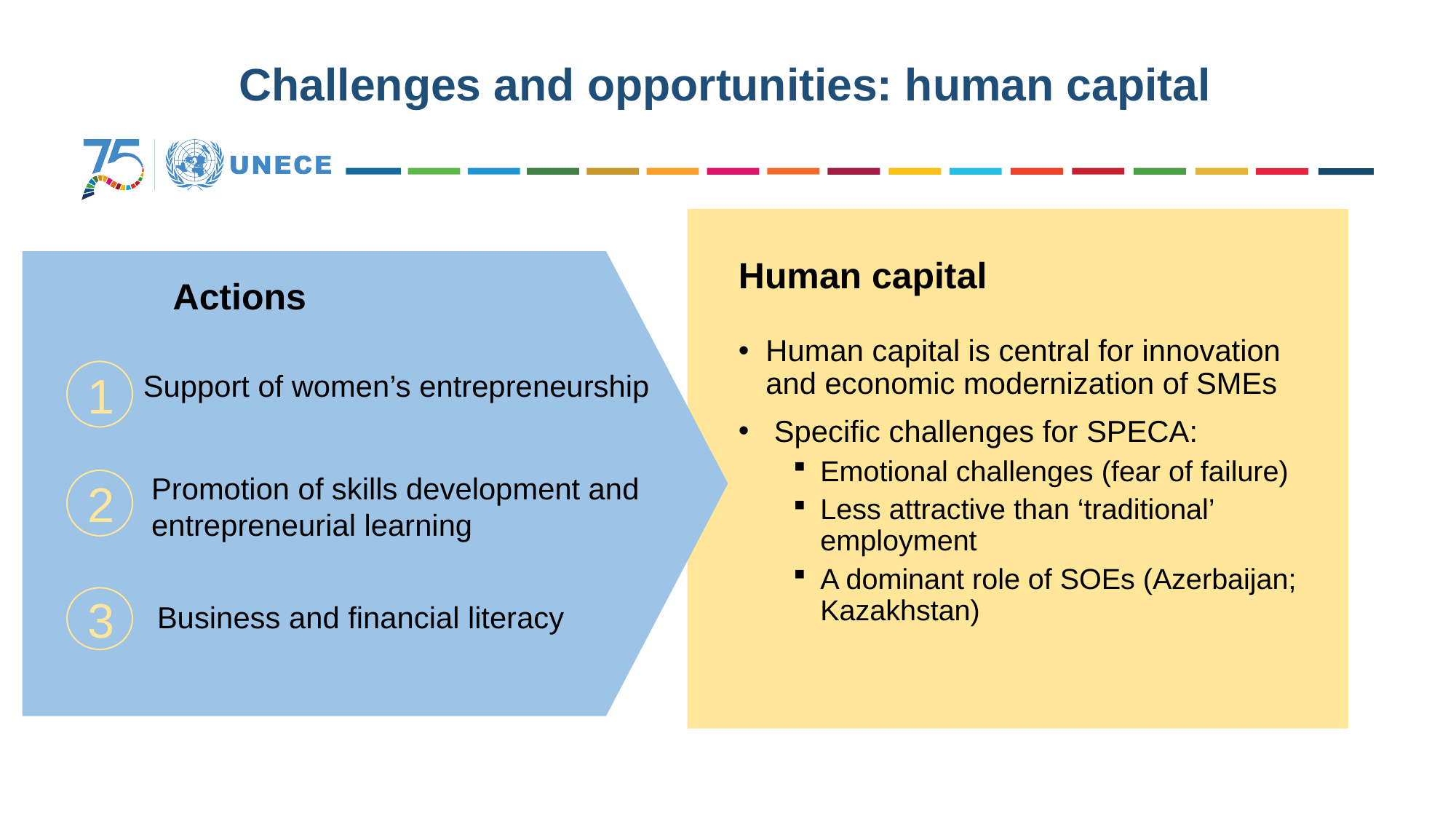

Challenges and opportunities: human capital

Human capital

Human capital is central for innovation and economic modernization of SMEs
 Specific challenges for SPECA:
Emotional challenges (fear of failure)
Less attractive than ‘traditional’ employment
A dominant role of SOEs (Azerbaijan; Kazakhstan)

Actions
1
Support of women’s entrepreneurship
Promotion of skills development and entrepreneurial learning
2
3
Business and financial literacy